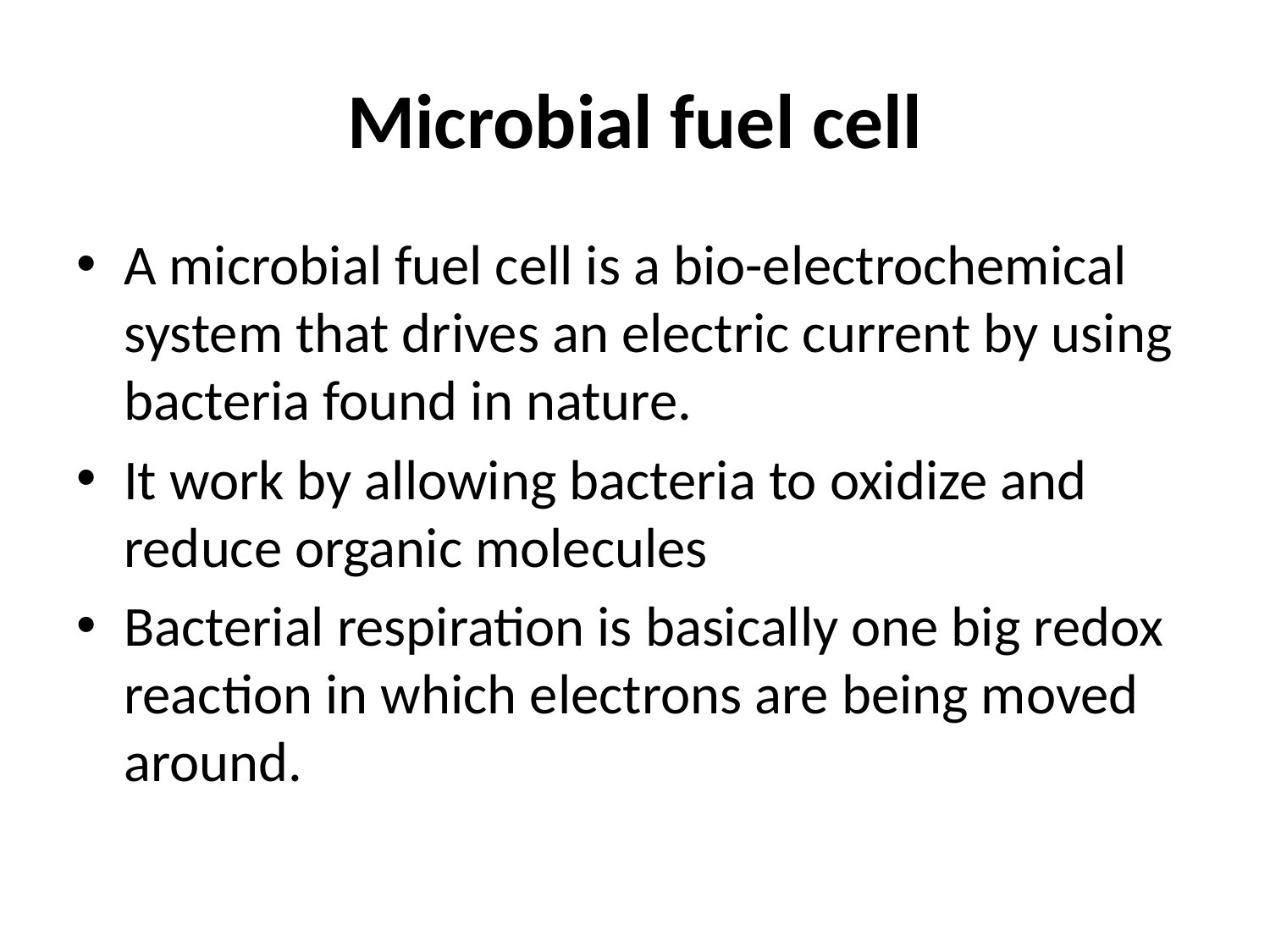

# Microbial fuel cell
A microbial fuel cell is a bio-electrochemical system that drives an electric current by using bacteria found in nature.
It work by allowing bacteria to oxidize and reduce organic molecules
Bacterial respiration is basically one big redox reaction in which electrons are being moved around.